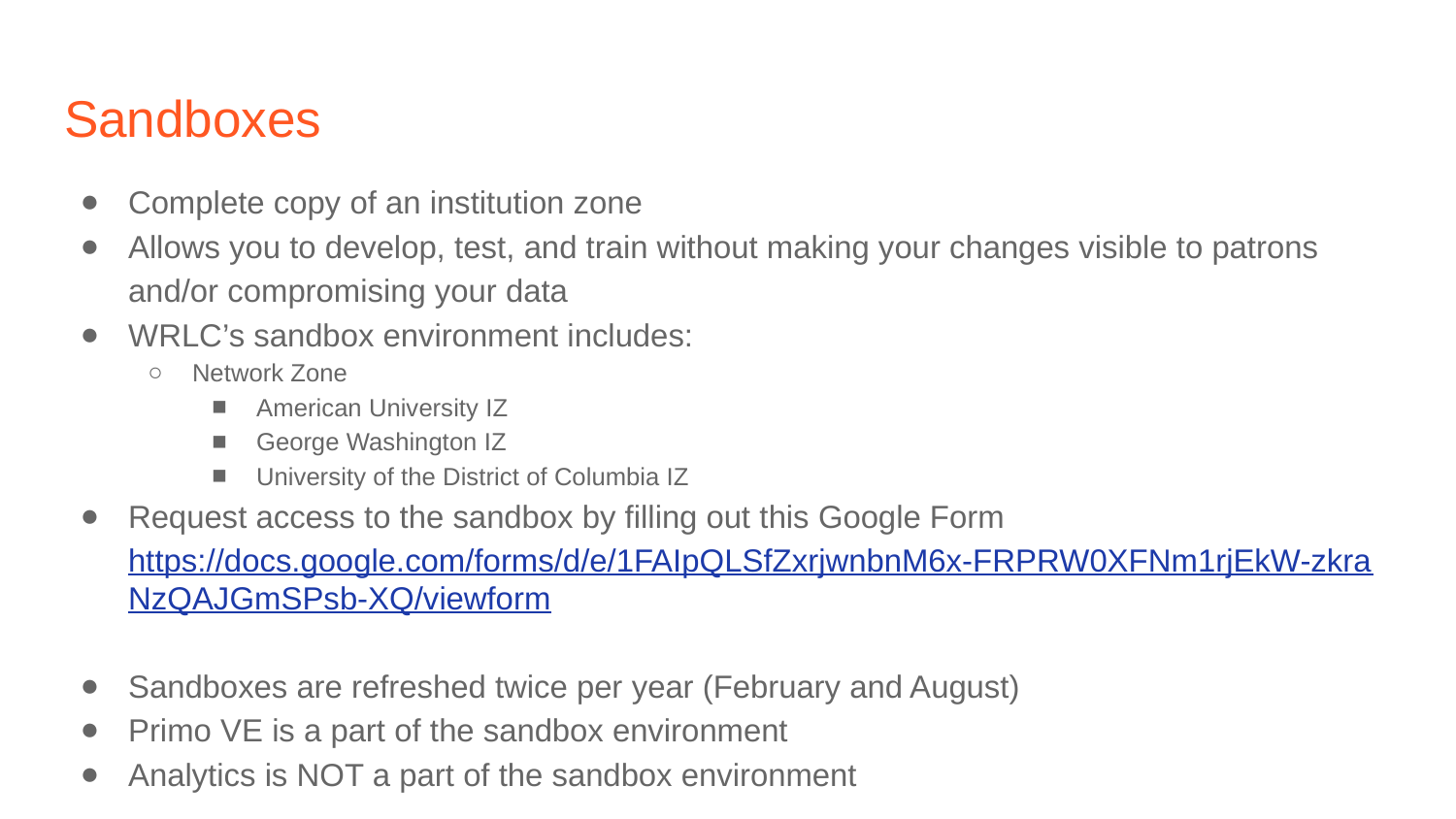

# Sandboxes
Complete copy of an institution zone
Allows you to develop, test, and train without making your changes visible to patrons and/or compromising your data
WRLC’s sandbox environment includes:
Network Zone
American University IZ
George Washington IZ
University of the District of Columbia IZ
Request access to the sandbox by filling out this Google Form https://docs.google.com/forms/d/e/1FAIpQLSfZxrjwnbnM6x-FRPRW0XFNm1rjEkW-zkraNzQAJGmSPsb-XQ/viewform
Sandboxes are refreshed twice per year (February and August)
Primo VE is a part of the sandbox environment
Analytics is NOT a part of the sandbox environment